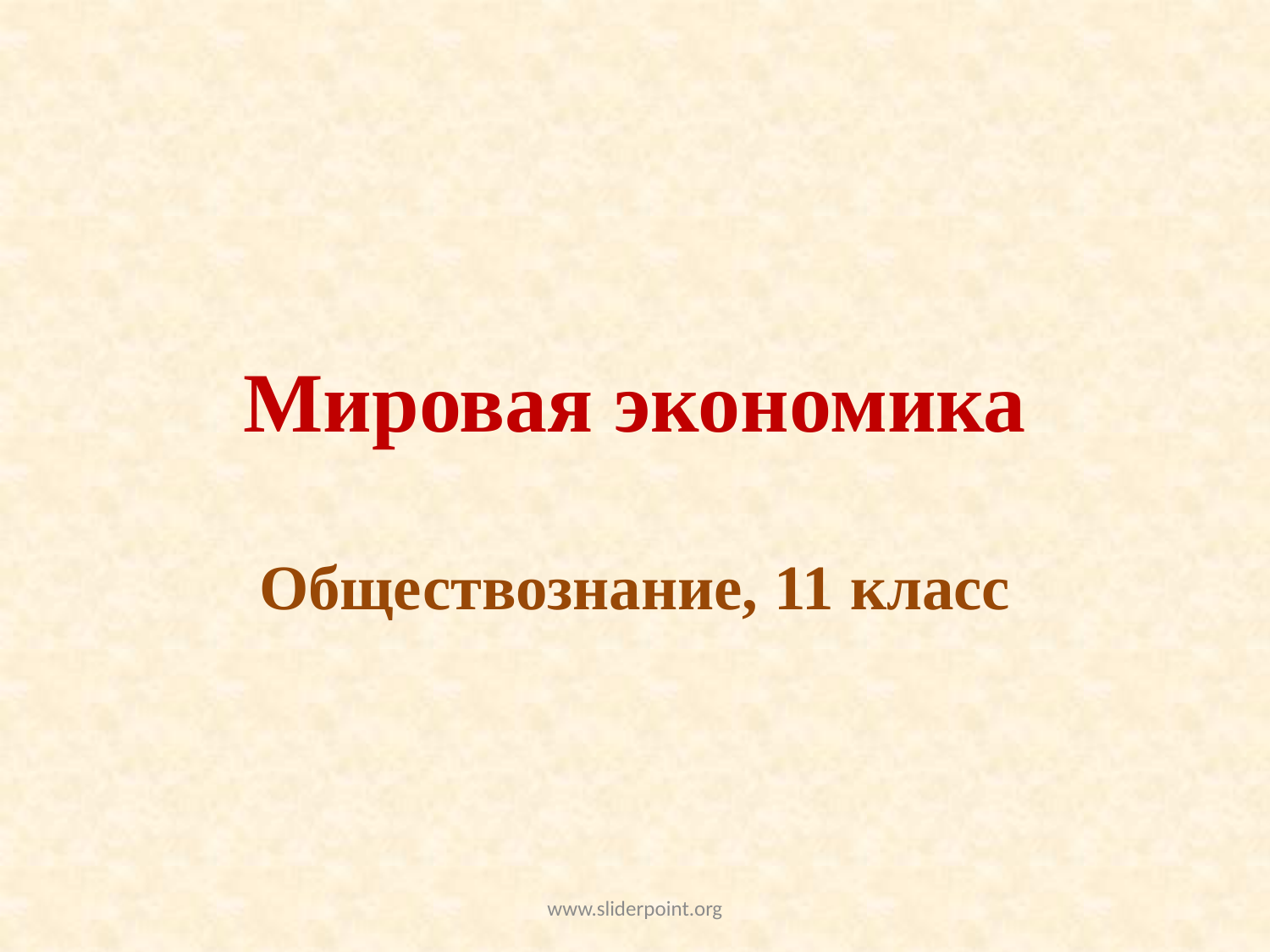

# Мировая экономика
Обществознание, 11 класс
www.sliderpoint.org